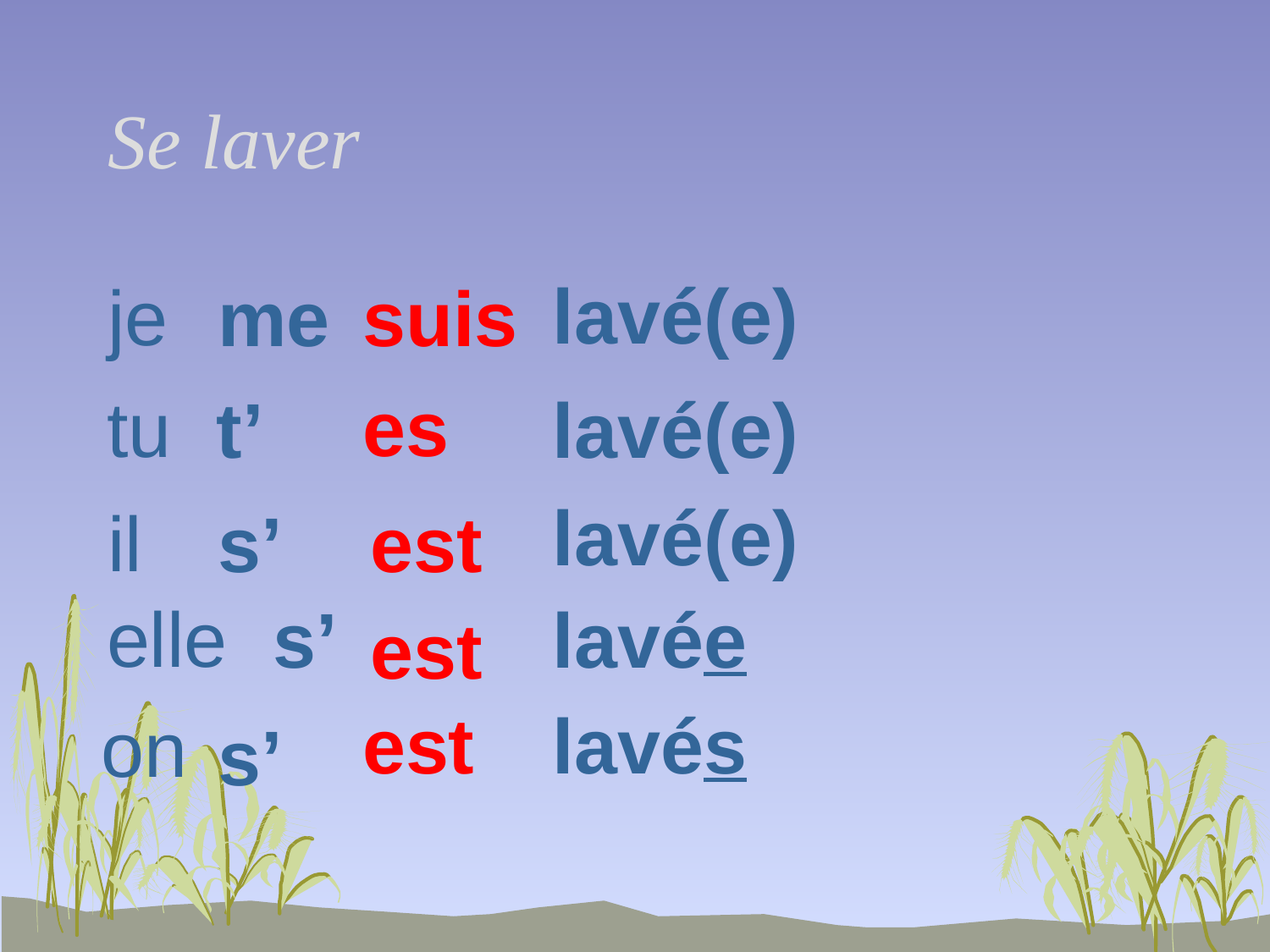

# Se laver
lavé(e)
je
me
suis
es
tu
t’
lavé(e)
lavé(e)
il
s’
est
elle
s’
lavée
est
est
lavés
on
s’